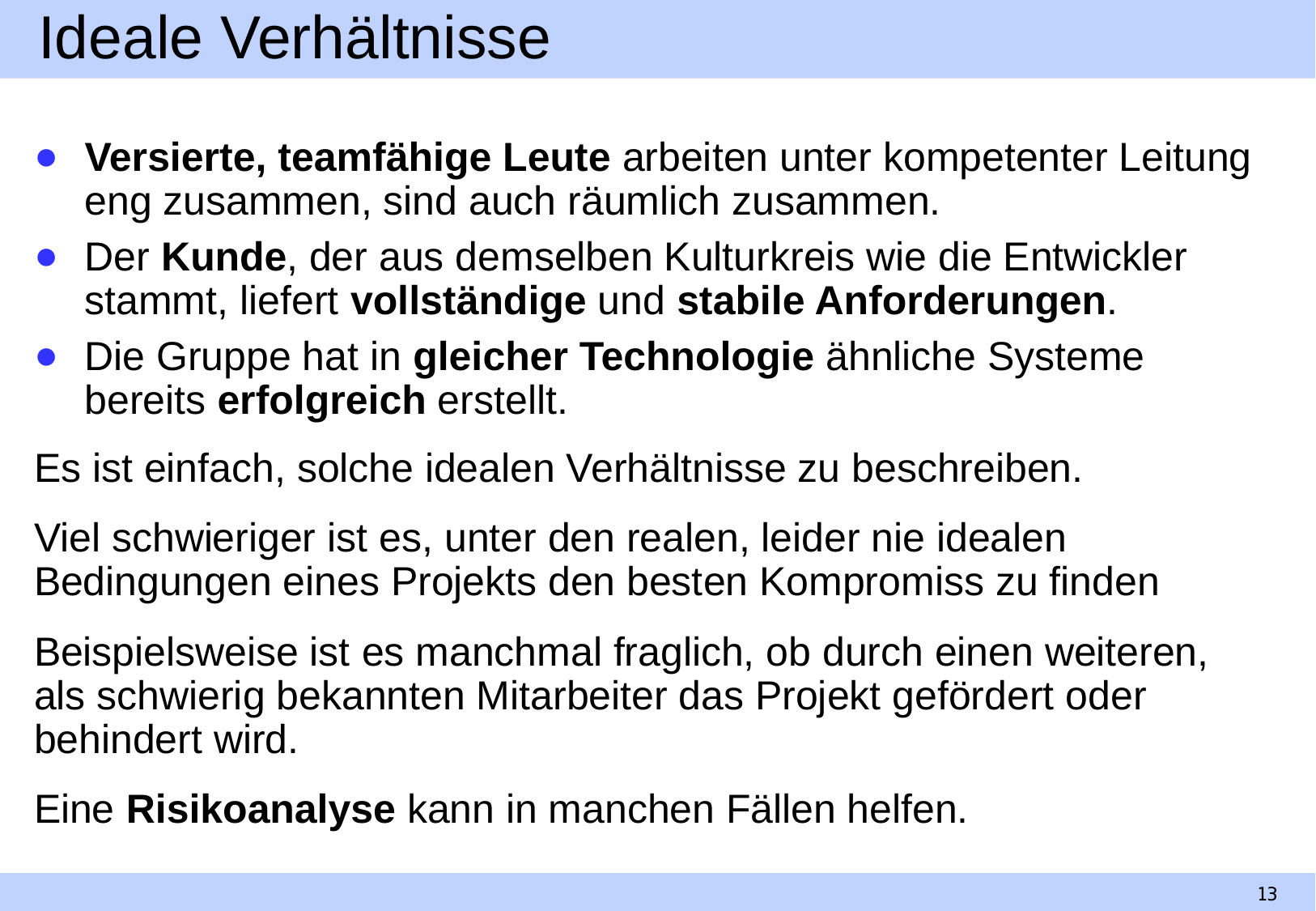

# Ideale Verhältnisse
Versierte, teamfähige Leute arbeiten unter kompetenter Leitung eng zusammen, sind auch räumlich zusammen.
Der Kunde, der aus demselben Kulturkreis wie die Entwickler stammt, liefert vollständige und stabile Anforderungen.
Die Gruppe hat in gleicher Technologie ähnliche Systeme bereits erfolgreich erstellt.
Es ist einfach, solche idealen Verhältnisse zu beschreiben.
Viel schwieriger ist es, unter den realen, leider nie idealen Bedingungen eines Projekts den besten Kompromiss zu finden
Beispielsweise ist es manchmal fraglich, ob durch einen weiteren, als schwierig bekannten Mitarbeiter das Projekt gefördert oder behindert wird.
Eine Risikoanalyse kann in manchen Fällen helfen.

13